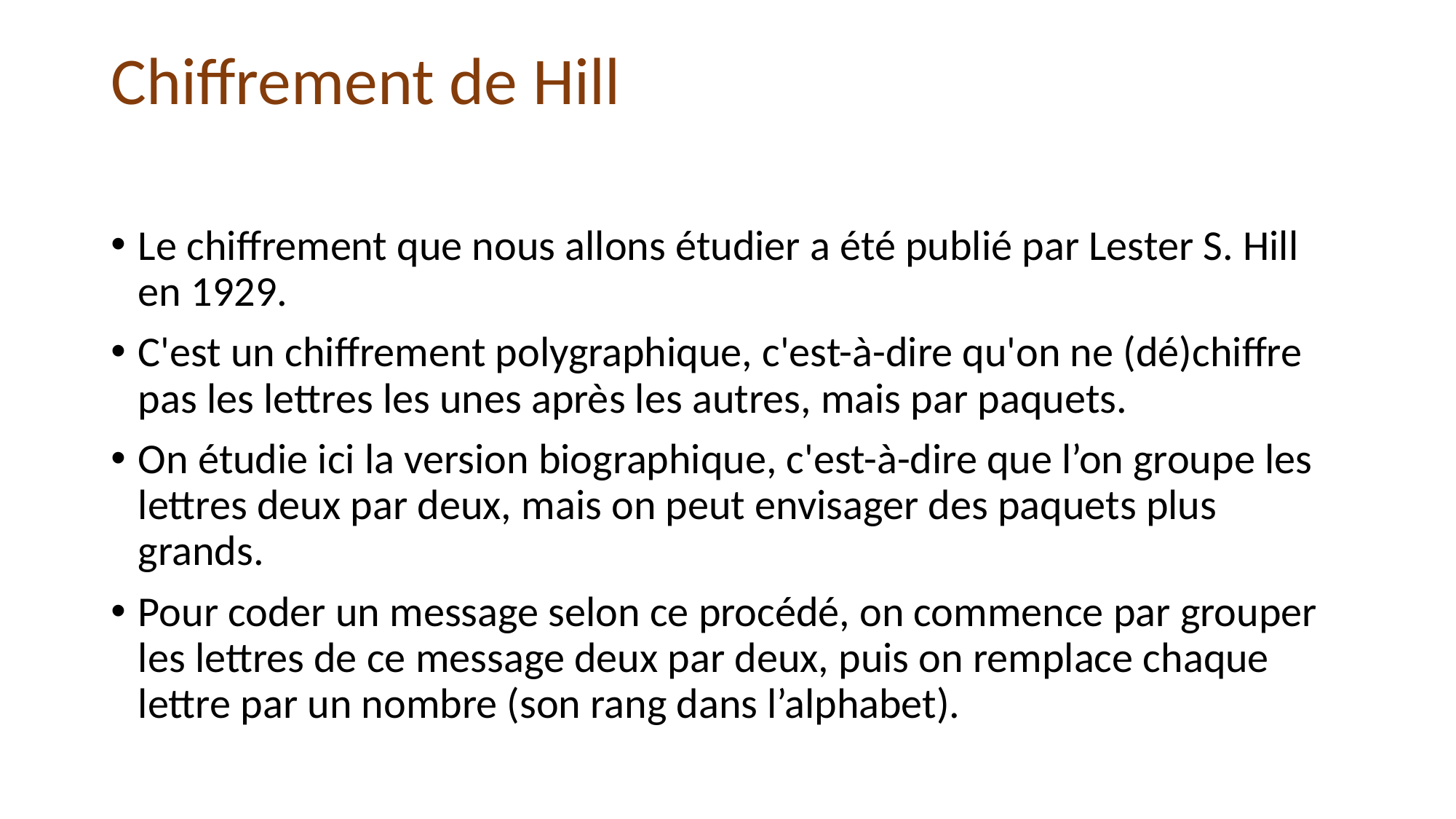

# Chiffrement de Hill
Le chiffrement que nous allons étudier a été publié par Lester S. Hill en 1929.
C'est un chiffrement polygraphique, c'est-à-dire qu'on ne (dé)chiffre pas les lettres les unes après les autres, mais par paquets.
On étudie ici la version biographique, c'est-à-dire que l’on groupe les lettres deux par deux, mais on peut envisager des paquets plus grands.
Pour coder un message selon ce procédé, on commence par grouper les lettres de ce message deux par deux, puis on remplace chaque lettre par un nombre (son rang dans l’alphabet).